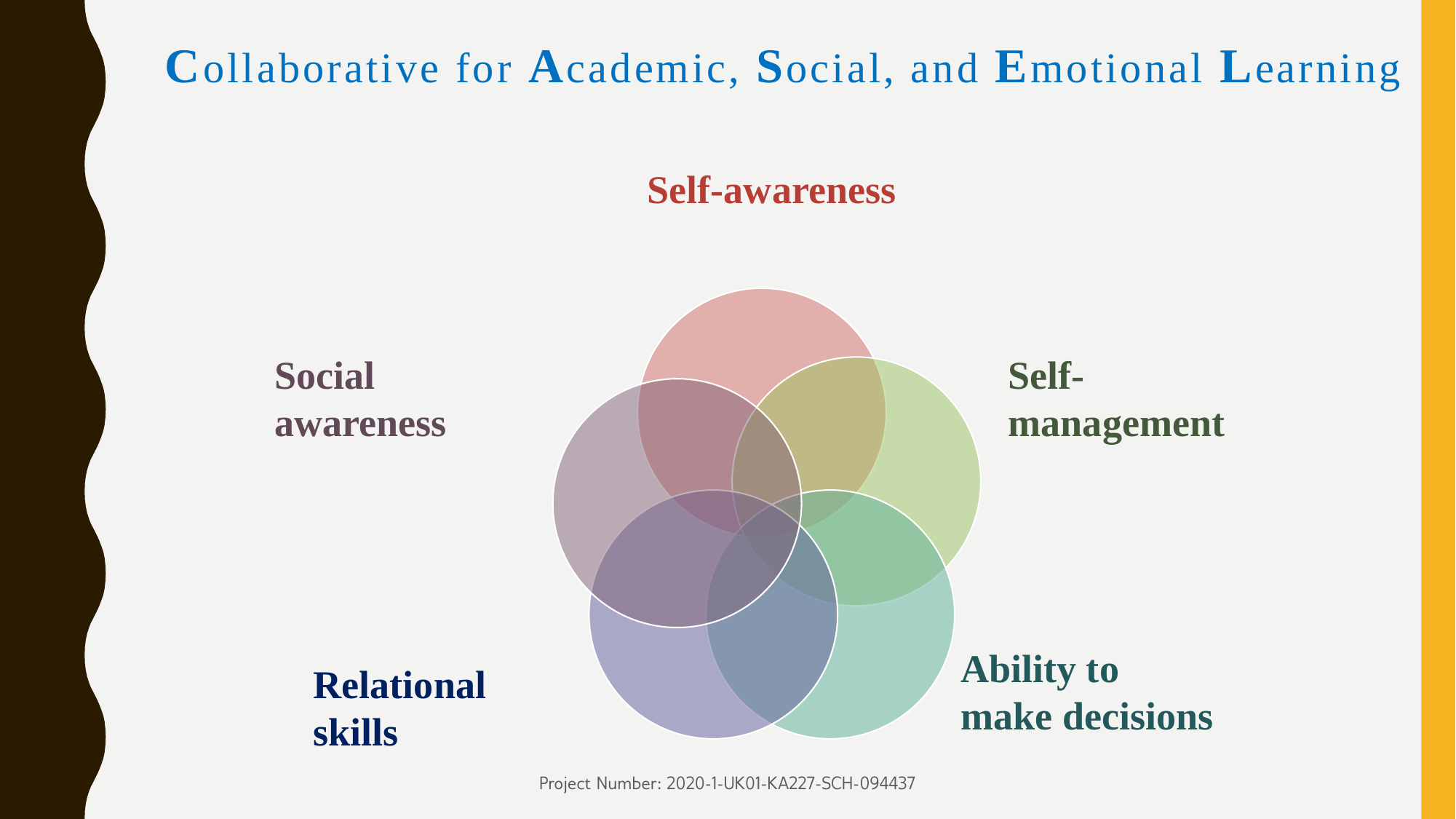

# Collaborative for Academic, Social, and Emotional Learning
Self-awareness
Self-management

Ability to make decisions

Relational skills

Social awareness

Project Number: 2020-1-UK01-KA227-SCH-094437